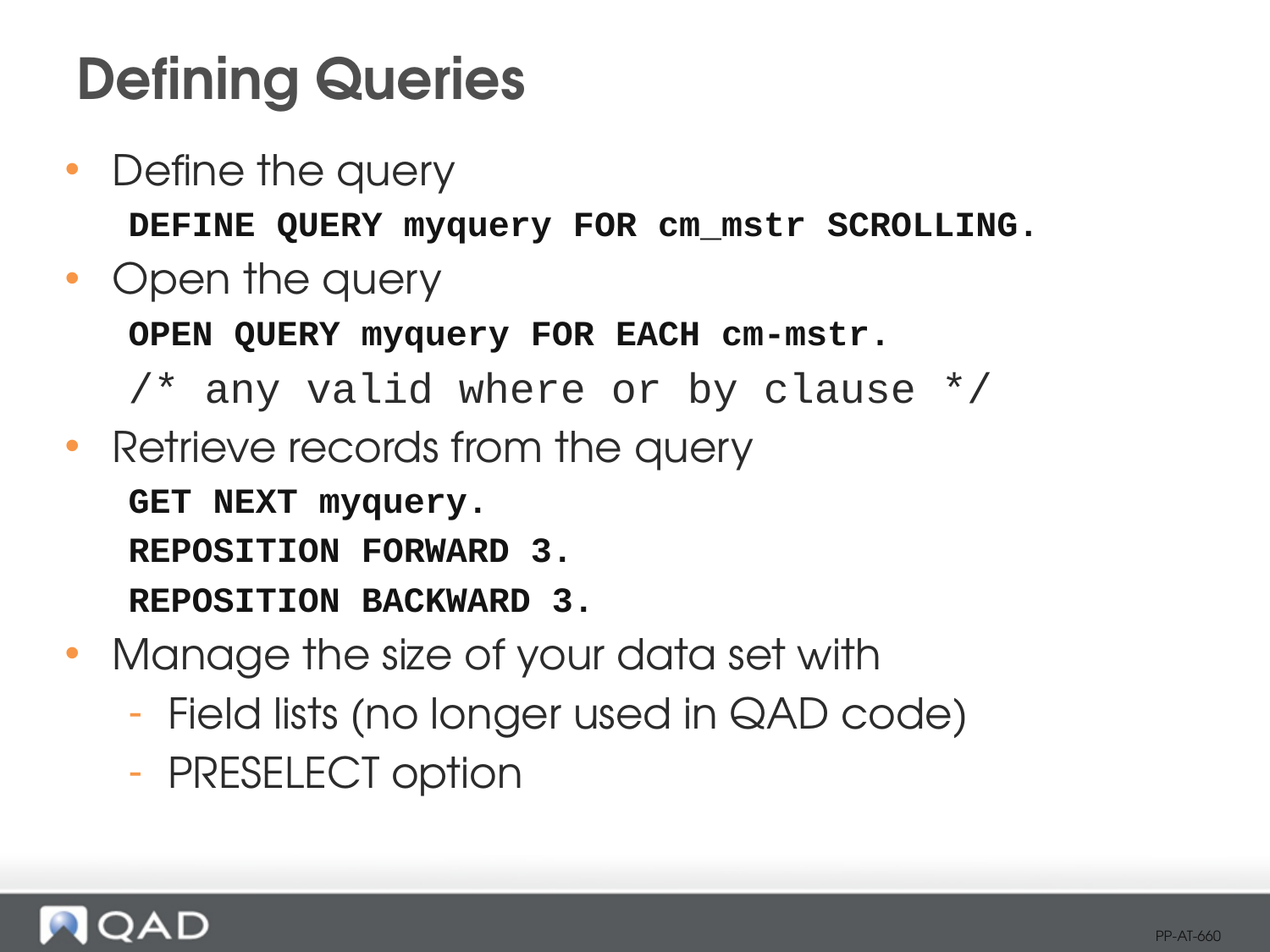

# Defining Queries
Define the query
DEFINE QUERY myquery FOR cm_mstr SCROLLING.
Open the query
OPEN QUERY myquery FOR EACH cm-mstr.
/* any valid where or by clause */
Retrieve records from the query
GET NEXT myquery.
REPOSITION FORWARD 3.
REPOSITION BACKWARD 3.
Manage the size of your data set with
Field lists (no longer used in QAD code)
PRESELECT option

PP-AT-660